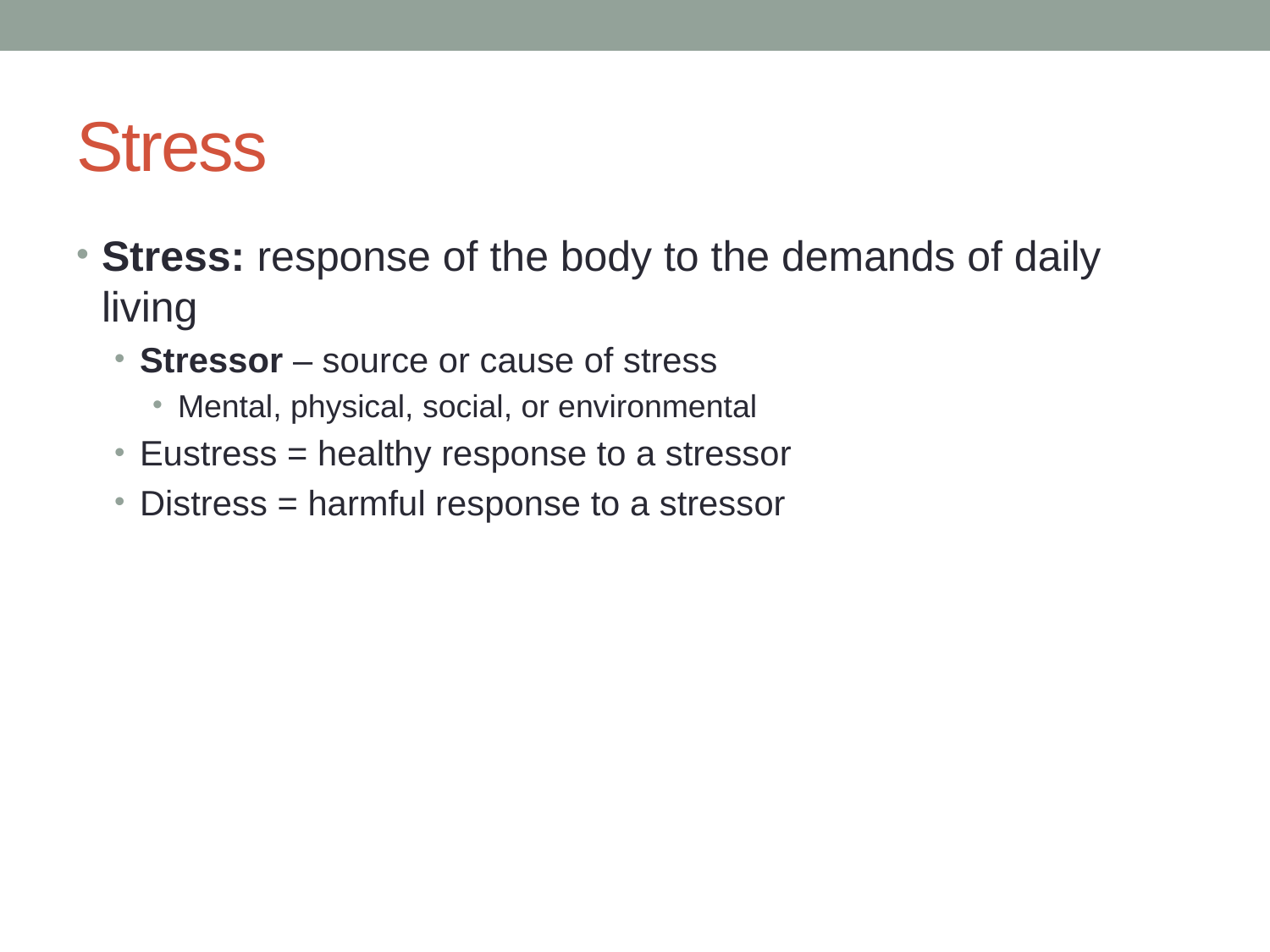

# Stress
Stress: response of the body to the demands of daily living
Stressor – source or cause of stress
Mental, physical, social, or environmental
Eustress = healthy response to a stressor
Distress = harmful response to a stressor